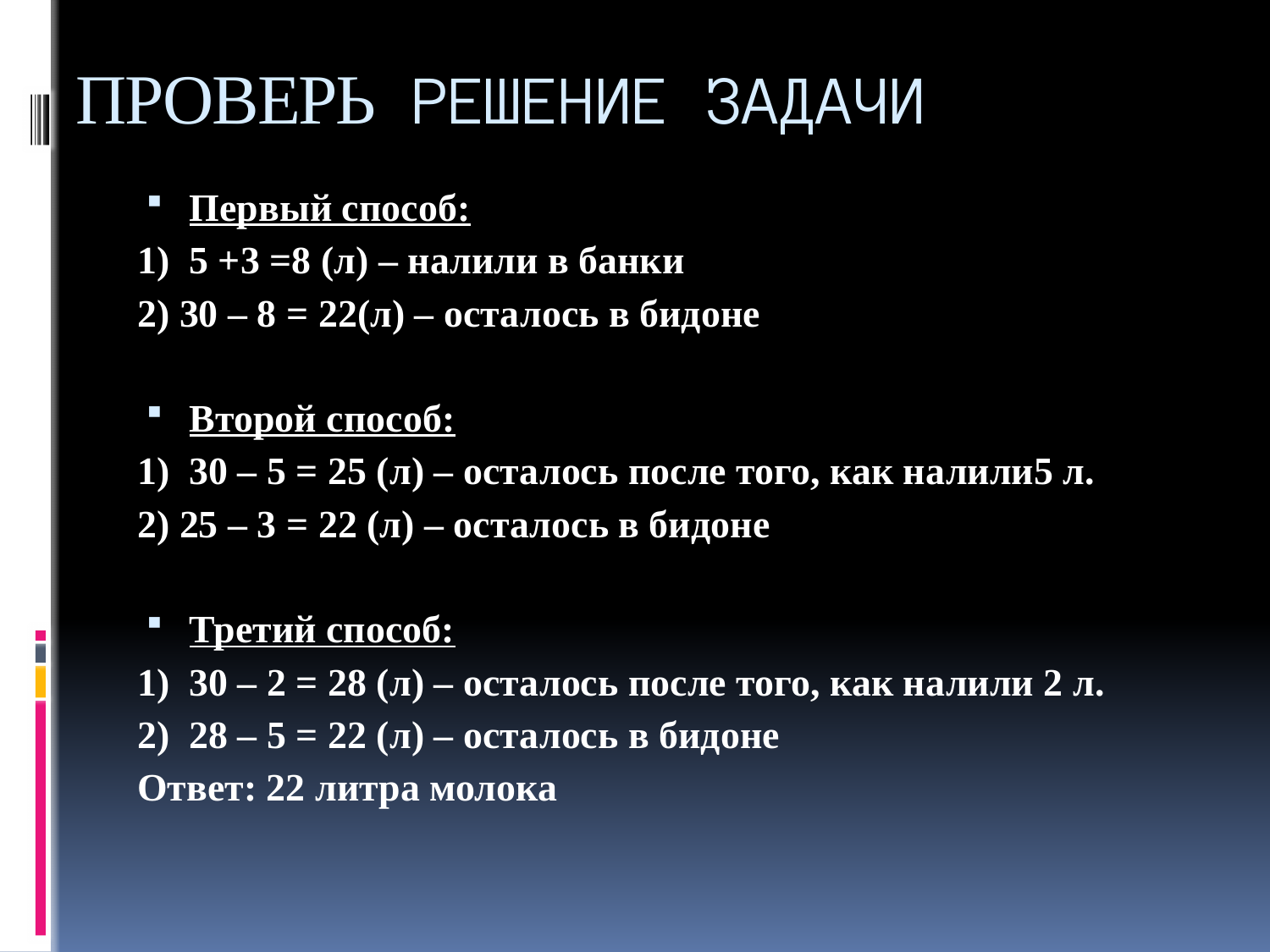

# ПРОВЕРЬ РЕШЕНИЕ ЗАДАЧИ
Первый способ:
1)  5 +3 =8 (л) – налили в банки
2) 30 – 8 = 22(л) – осталось в бидоне

Второй способ:
1)  30 – 5 = 25 (л) – осталось после того, как налили5 л.
2) 25 – 3 = 22 (л) – осталось в бидоне

Третий способ:
1)  30 – 2 = 28 (л) – осталось после того, как налили 2 л.
2)  28 – 5 = 22 (л) – осталось в бидоне
Ответ: 22 литра молока